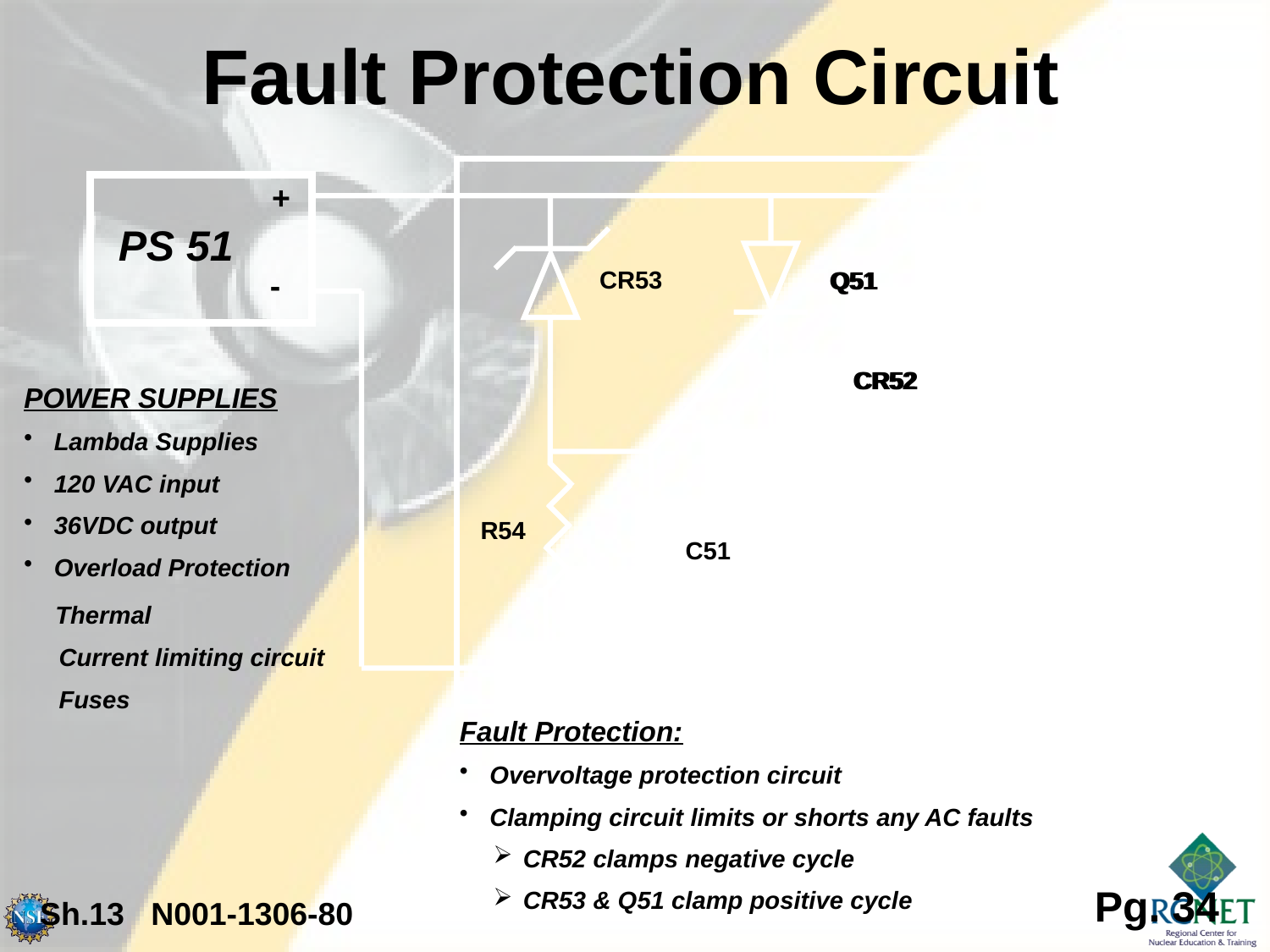

Fault Protection Circuit

+

PS 51

CR53
-
Q51
Q51

CR52
CR52
POWER SUPPLIES
Lambda Supplies
120 VAC input
36VDC output
Overload Protection
    Thermal
     Current limiting circuit
     Fuses
R54
C51

Fault Protection:
Overvoltage protection circuit
Clamping circuit limits or shorts any AC faults
CR52 clamps negative cycle
CR53 & Q51 clamp positive cycle
Pg. 34
Sh.13   N001-1306-80